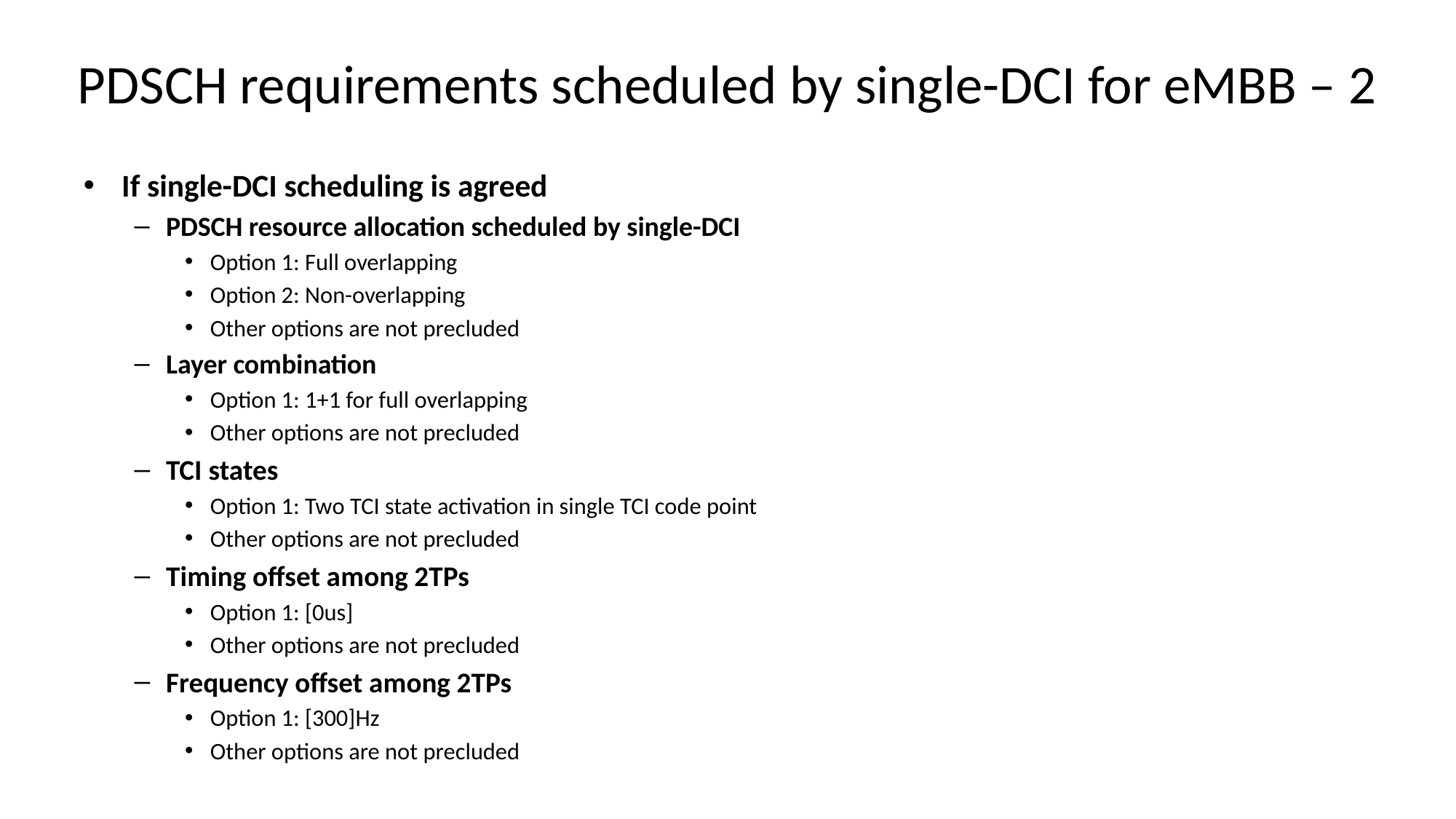

# PDSCH requirements scheduled by single-DCI for eMBB – 2
If single-DCI scheduling is agreed
PDSCH resource allocation scheduled by single-DCI
Option 1: Full overlapping
Option 2: Non-overlapping
Other options are not precluded
Layer combination
Option 1: 1+1 for full overlapping
Other options are not precluded
TCI states
Option 1: Two TCI state activation in single TCI code point
Other options are not precluded
Timing offset among 2TPs
Option 1: [0us]
Other options are not precluded
Frequency offset among 2TPs
Option 1: [300]Hz
Other options are not precluded